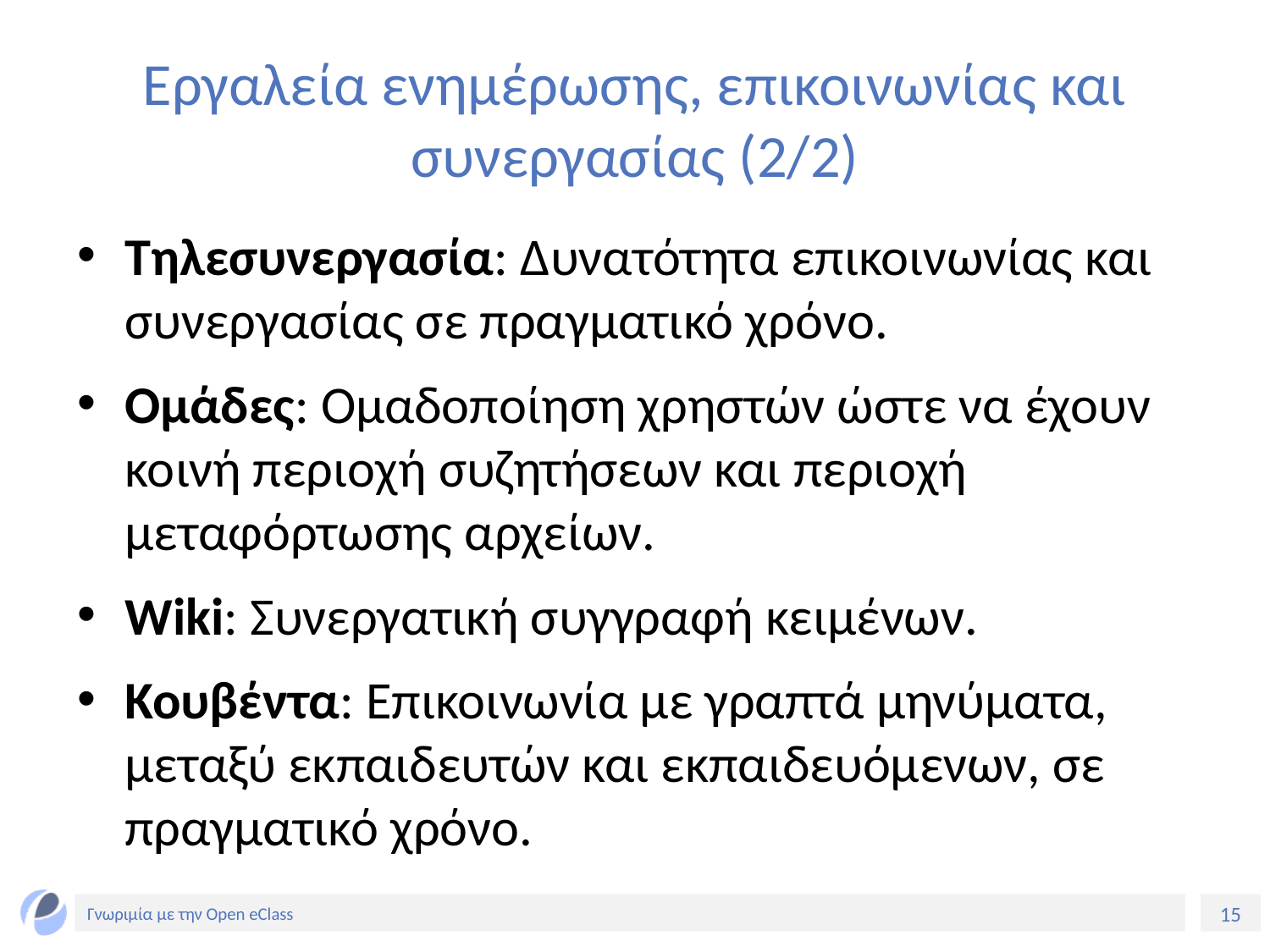

# Εργαλεία ενημέρωσης, επικοινωνίας και συνεργασίας (2/2)
Τηλεσυνεργασία: Δυνατότητα επικοινωνίας και συνεργασίας σε πραγματικό χρόνο.
Ομάδες: Ομαδοποίηση χρηστών ώστε να έχουν κοινή περιοχή συζητήσεων και περιοχή μεταφόρτωσης αρχείων.
Wiki: Συνεργατική συγγραφή κειμένων.
Κουβέντα: Επικοινωνία με γραπτά μηνύματα, μεταξύ εκπαιδευτών και εκπαιδευόμενων, σε πραγματικό χρόνο.